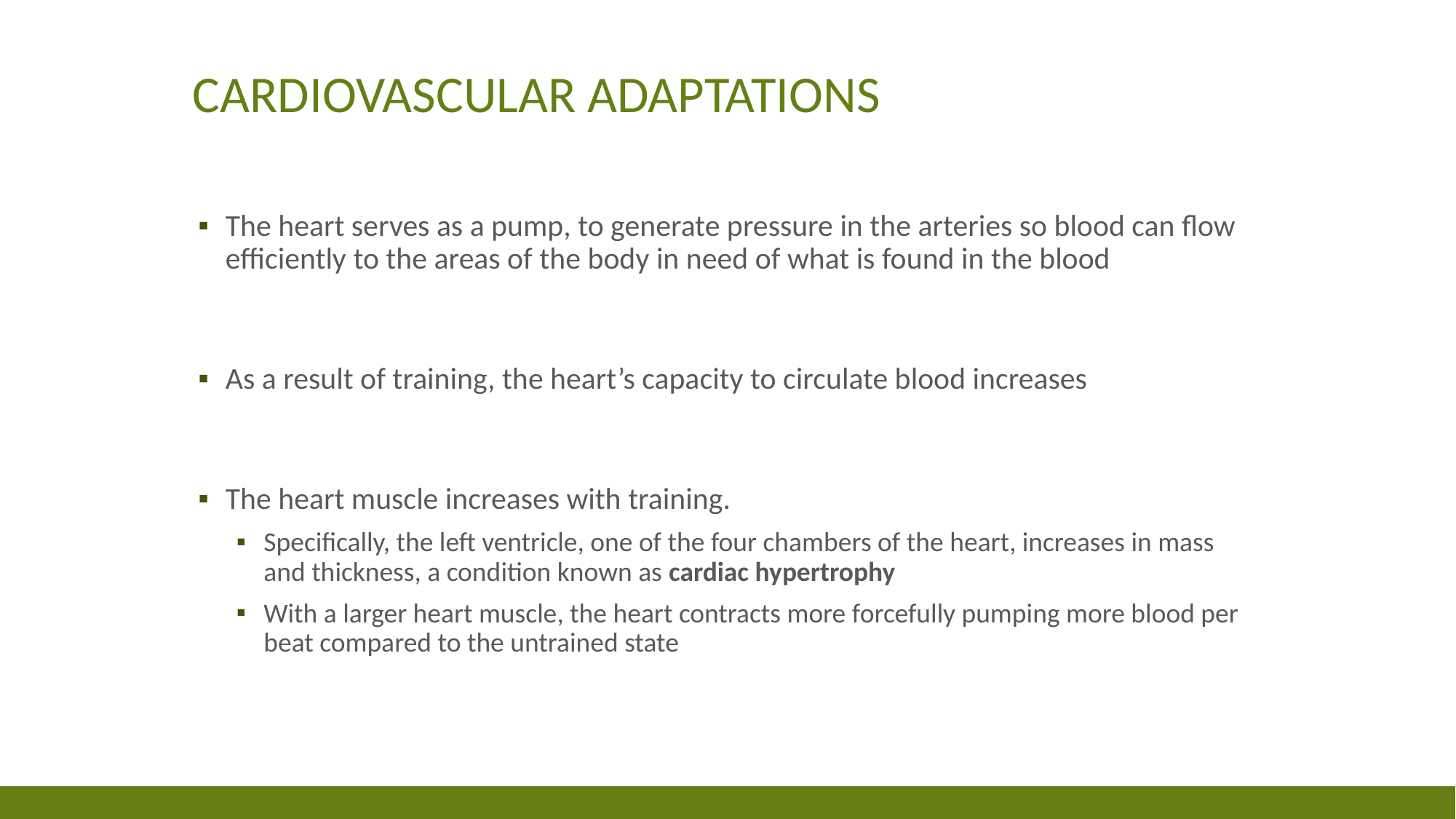

# Cardiovascular Adaptations
The heart serves as a pump, to generate pressure in the arteries so blood can flow efficiently to the areas of the body in need of what is found in the blood

As a result of training, the heart’s capacity to circulate blood increases

The heart muscle increases with training.
Specifically, the left ventricle, one of the four chambers of the heart, increases in mass and thickness, a condition known as cardiac hypertrophy
With a larger heart muscle, the heart contracts more forcefully pumping more blood per beat compared to the untrained state